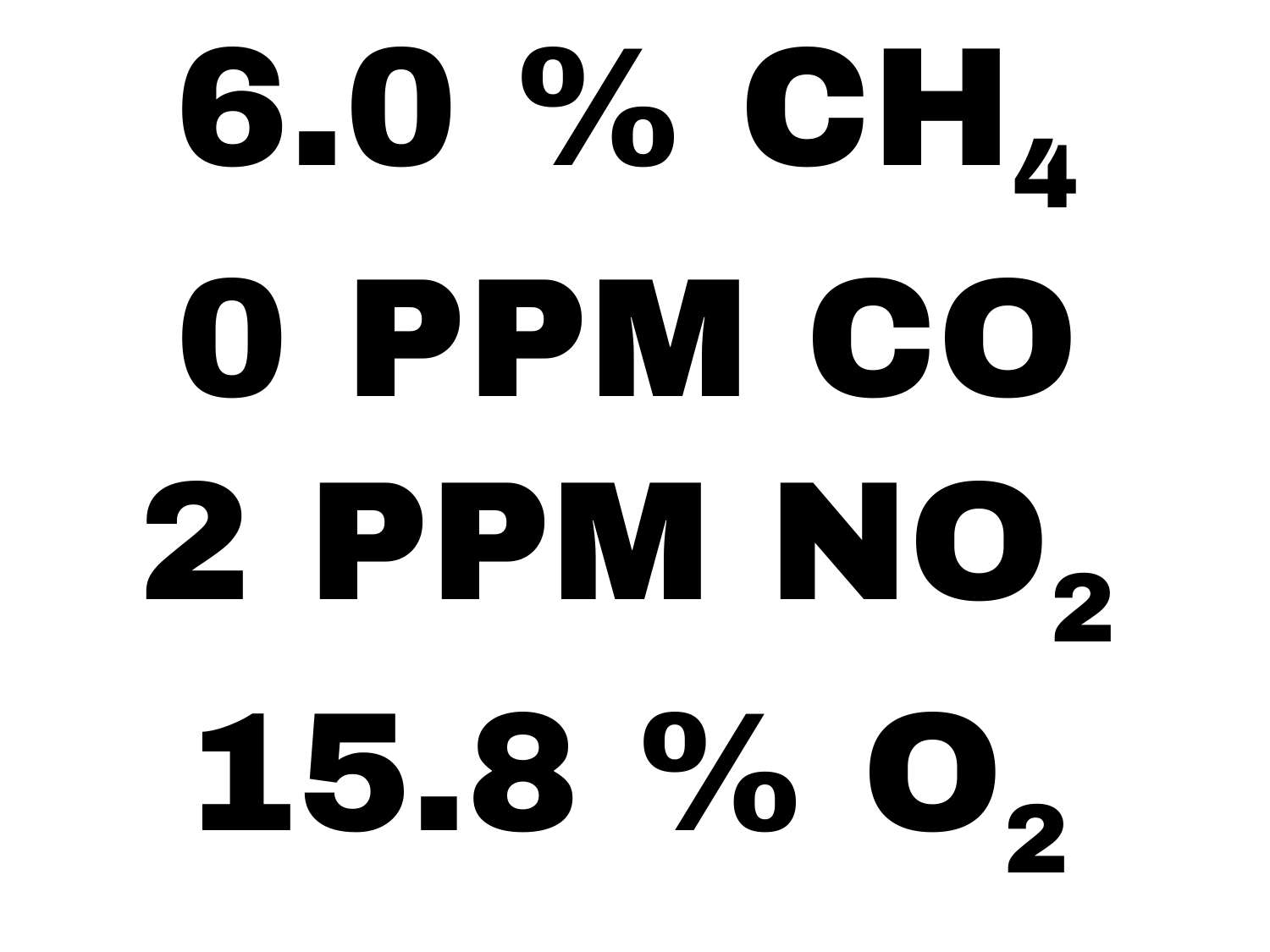

# 6.0 % CH4 0 PPM CO 2 PPM NO2 15.8 % O2